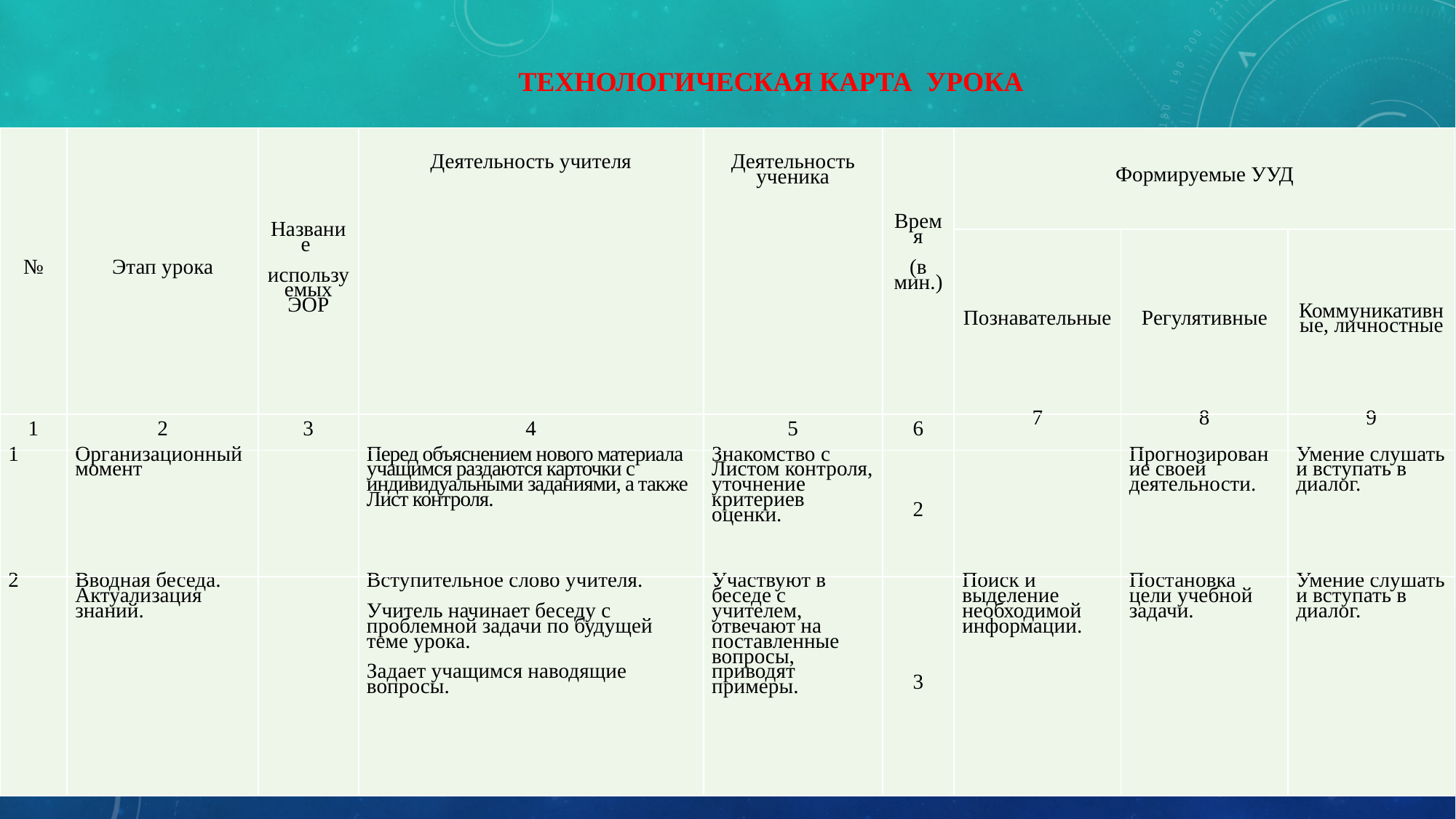

ТЕХНОЛОГИЧЕСКАЯ КАРТА  УРОКА
| № | Этап урока | Название используемых ЭОР | Деятельность учителя | Деятельность ученика | Время (в мин.) | Формируемые УУД |  |  |
| --- | --- | --- | --- | --- | --- | --- | --- | --- |
|  |  |  |  |  |  | Познавательные | Регулятивные | Коммуникативные, личностные |
| 1 | 2 | 3 | 4 | 5 | 6 | 7 | 8 | 9 |
| 1 | Организационный момент |  | Перед объяснением нового материала учащимся раздаются карточки с индивидуальными заданиями, а также Лист контроля. | Знакомство с Листом контроля, уточнение критериев оценки. | 2 |  | Прогнозирование своей деятельности. | Умение слушать и вступать в диалог. |
| 2 | Вводная беседа. Актуализация знаний. |  | Вступительное слово учителя. Учитель начинает беседу с проблемной задачи по будущей теме урока. Задает учащимся наводящие вопросы. | Участвуют в беседе с учителем, отвечают на поставленные вопросы, приводят примеры. | 3 | Поиск и выделение необходимой информации. | Постановка цели учебной задачи. | Умение слушать и вступать в диалог. |